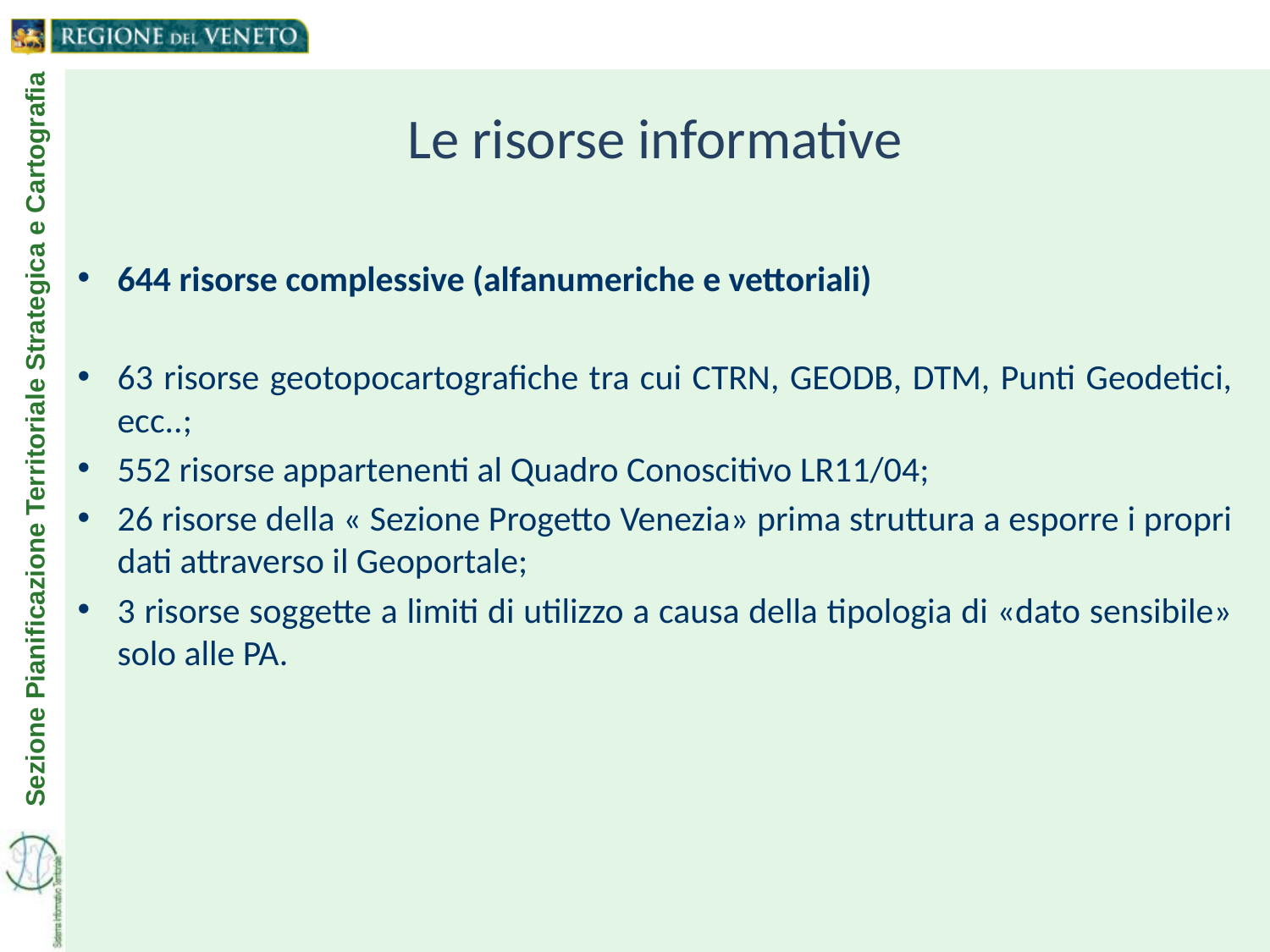

Le risorse informative

644 risorse complessive (alfanumeriche e vettoriali)

63 risorse geotopocartografiche tra cui CTRN, GEODB, DTM, Punti Geodetici, ecc..;
552 risorse appartenenti al Quadro Conoscitivo LR11/04;
26 risorse della « Sezione Progetto Venezia» prima struttura a esporre i propri dati attraverso il Geoportale;
3 risorse soggette a limiti di utilizzo a causa della tipologia di «dato sensibile» solo alle PA.